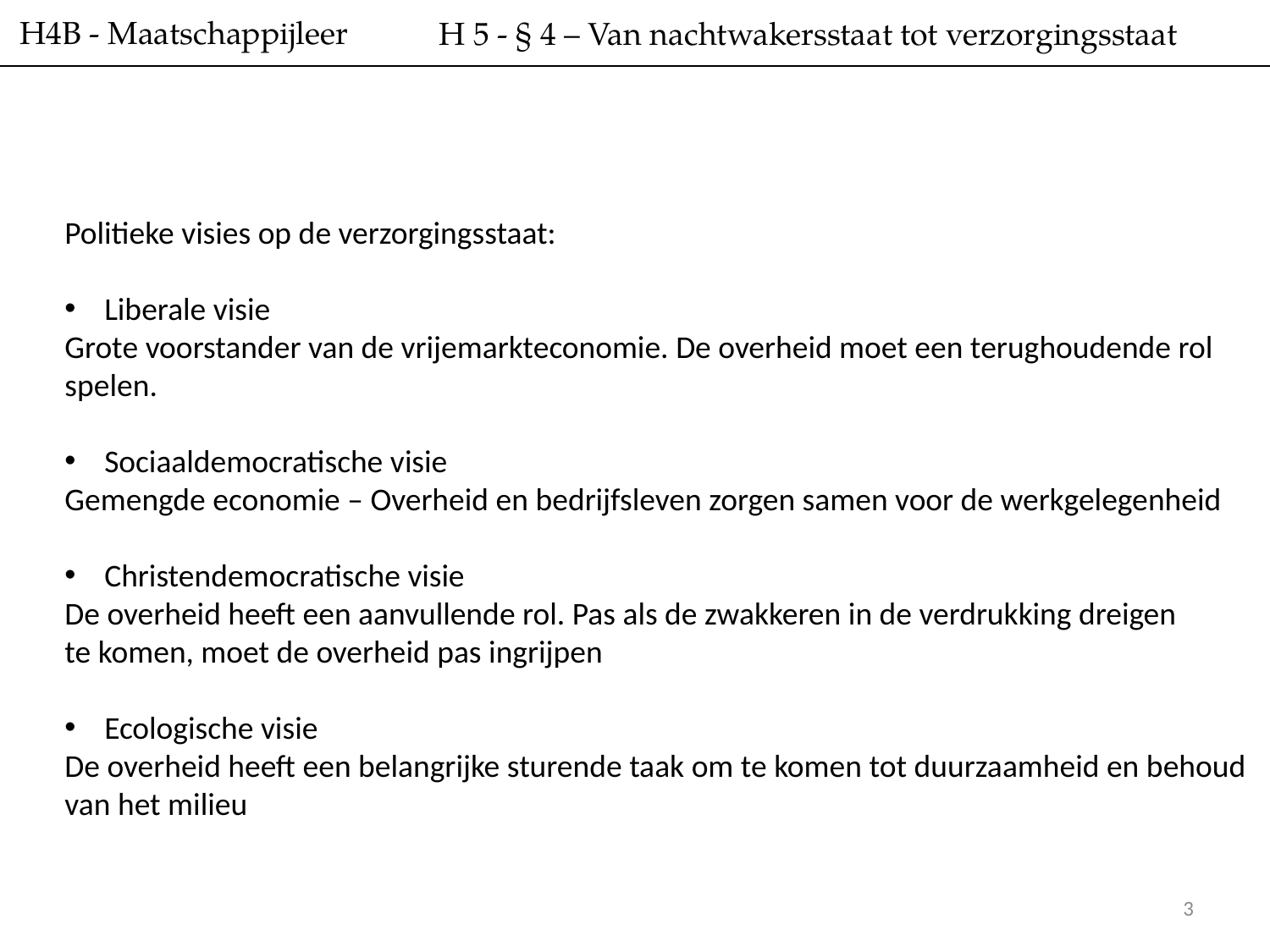

H4B - Maatschappijleer
H 5 - § 4 – Van nachtwakersstaat tot verzorgingsstaat
Politieke visies op de verzorgingsstaat:

Liberale visie
Grote voorstander van de vrijemarkteconomie. De overheid moet een terughoudende rol
spelen.

Sociaaldemocratische visie
Gemengde economie – Overheid en bedrijfsleven zorgen samen voor de werkgelegenheid

Christendemocratische visie
De overheid heeft een aanvullende rol. Pas als de zwakkeren in de verdrukking dreigen
te komen, moet de overheid pas ingrijpen

Ecologische visie
De overheid heeft een belangrijke sturende taak om te komen tot duurzaamheid en behoud
van het milieu
3